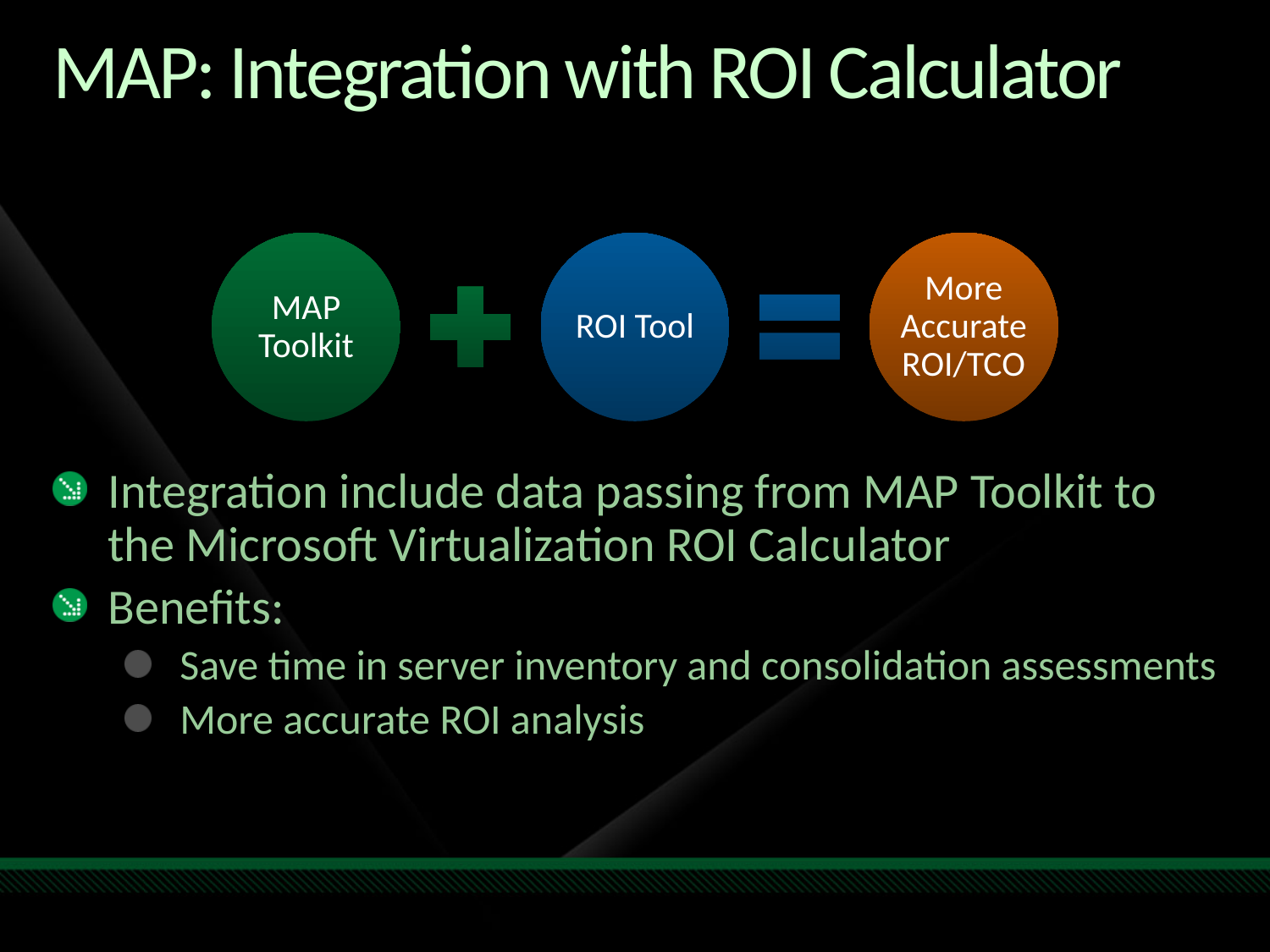

# MAP: Integration with ROI Calculator
MAP Toolkit

ROI Tool

More Accurate ROI/TCO
Integration include data passing from MAP Toolkit to the Microsoft Virtualization ROI Calculator
Benefits:
Save time in server inventory and consolidation assessments
More accurate ROI analysis